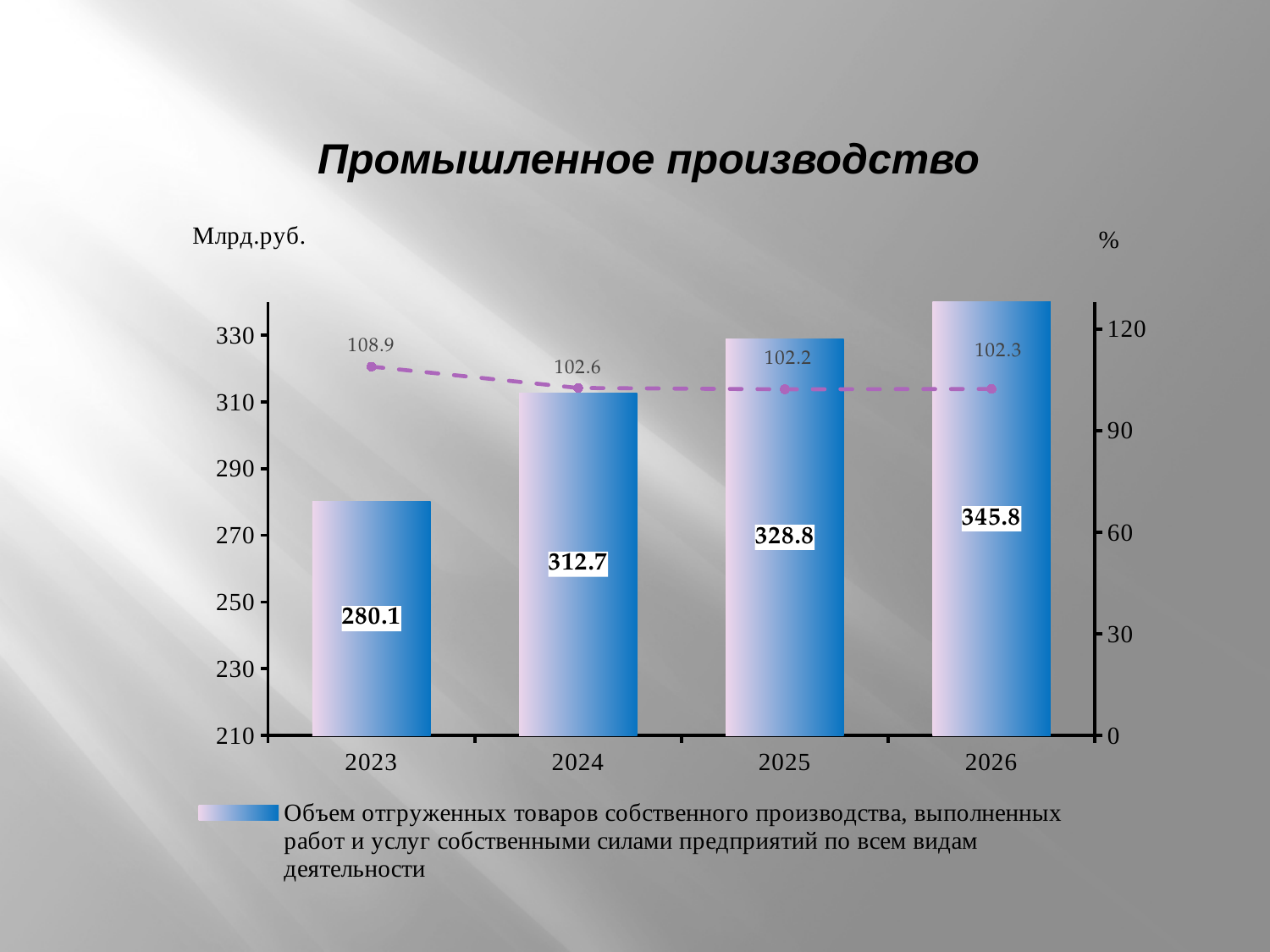

# Промышленное производство

### Chart

| Category | Объем отгруженных товаров собственного производства, выполненных работ и услуг собственными силами предприятий по всем видам деятельности | Темп роста в текущих ценах |
|---|---|---|
| 2023 | 280.1 | 108.9 |
| 2024 | 312.7 | 102.6 |
| 2025 | 328.8 | 102.2 |
| 2026 | 345.8 | 102.3 |